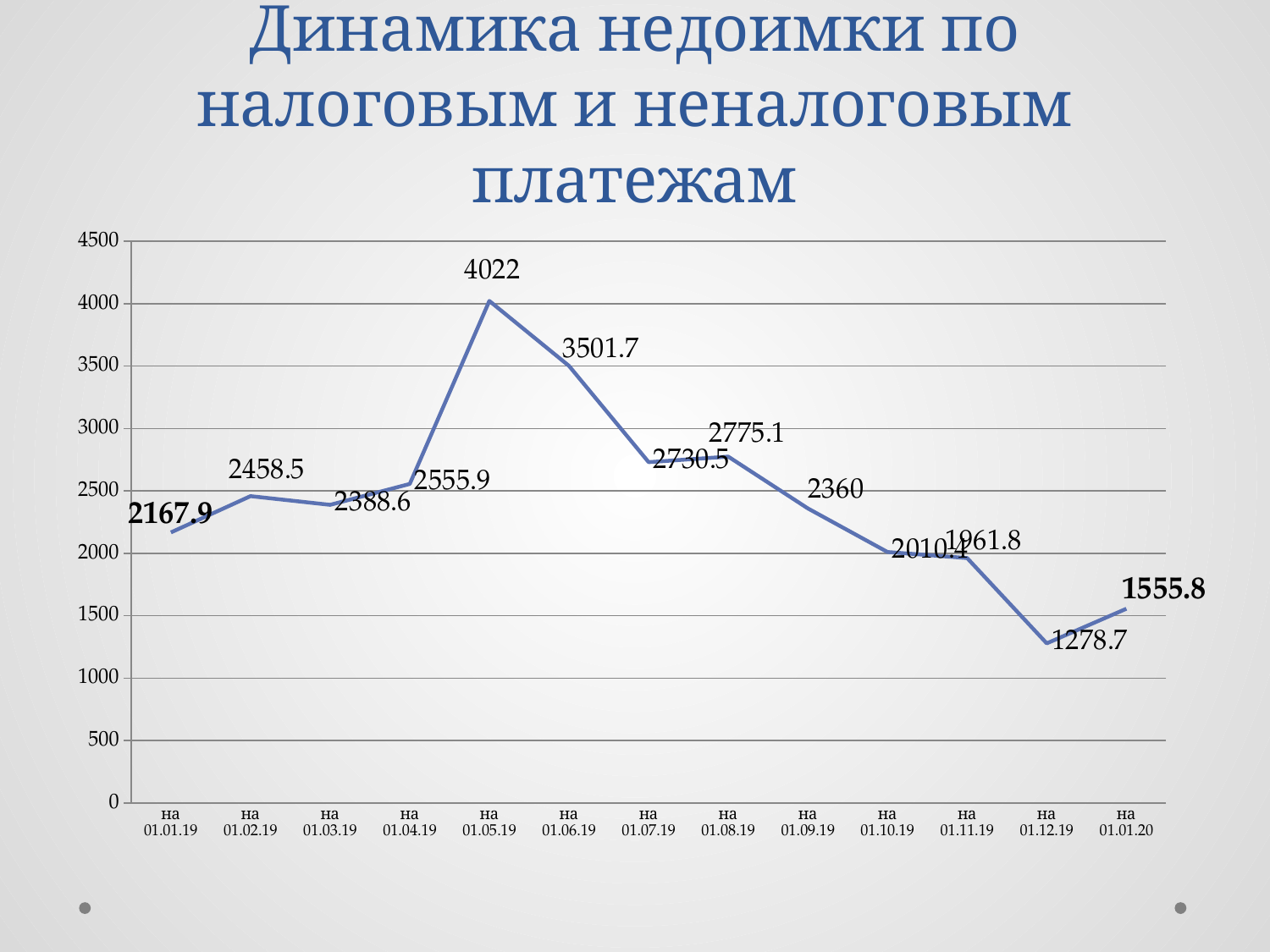

# Динамика недоимки по налоговым и неналоговым платежам

### Chart

| Category | Столбец1 |
|---|---|
| на 01.01.19 | 2167.9 |
| на 01.02.19 | 2458.5 |
| на 01.03.19 | 2388.6 |
| на 01.04.19 | 2555.9 |
| на 01.05.19 | 4022.0 |
| на 01.06.19 | 3501.7 |
| на 01.07.19 | 2730.5 |
| на 01.08.19 | 2775.1 |
| на 01.09.19 | 2360.0 |
| на 01.10.19 | 2010.4 |
| на 01.11.19 | 1961.8 |
| на 01.12.19 | 1278.7 |
| на 01.01.20 | 1555.8 |